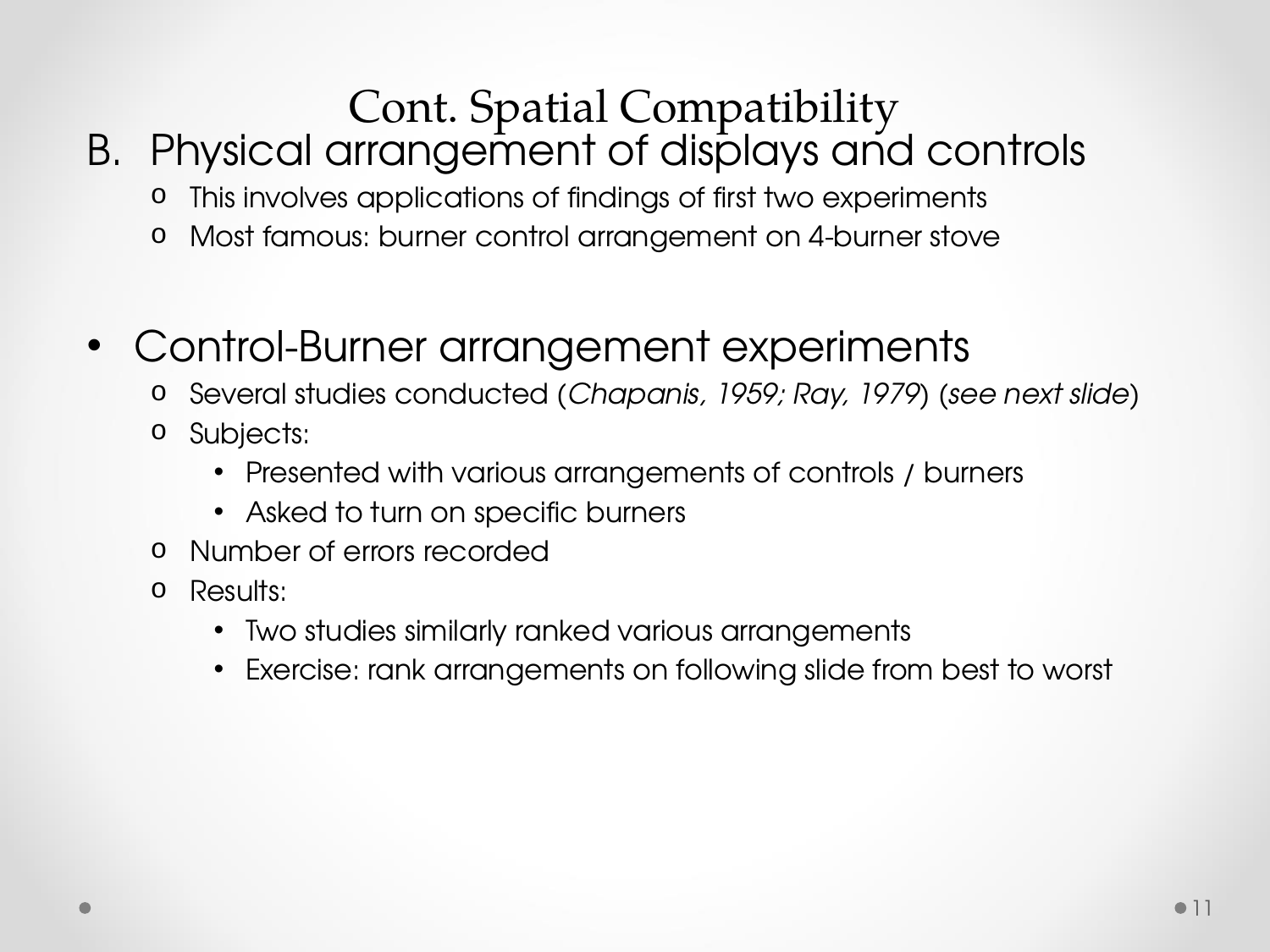

# Cont. Spatial Compatibility

Physical arrangement of displays and controls
This involves applications of findings of first two experiments
Most famous: burner control arrangement on 4-burner stove

Control-Burner arrangement experiments
Several studies conducted (Chapanis, 1959; Ray, 1979) (see next slide)
Subjects:
Presented with various arrangements of controls / burners
Asked to turn on specific burners
Number of errors recorded
Results:
Two studies similarly ranked various arrangements
Exercise: rank arrangements on following slide from best to worst
11